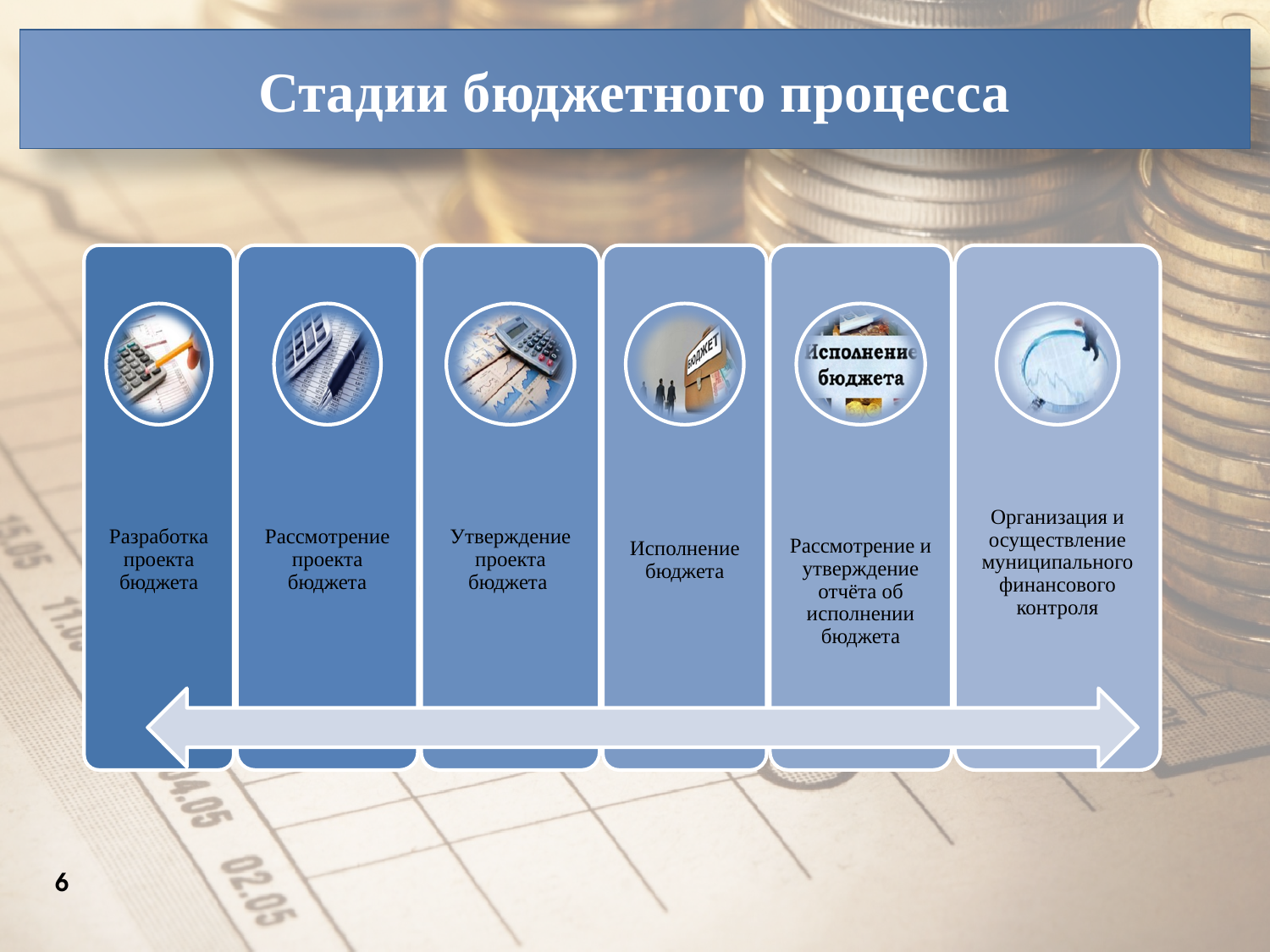

# Стадии бюджетного процесса
Стадии бюджетного процесса
Разработка проекта бюджета
Рассмотрение проекта бюджета
Утверждение проекта бюджета
Исполнение бюджета

Рассмотрение и утверждение отчёта об исполнении бюджета

Организация и осуществление муниципального финансового контроля

6